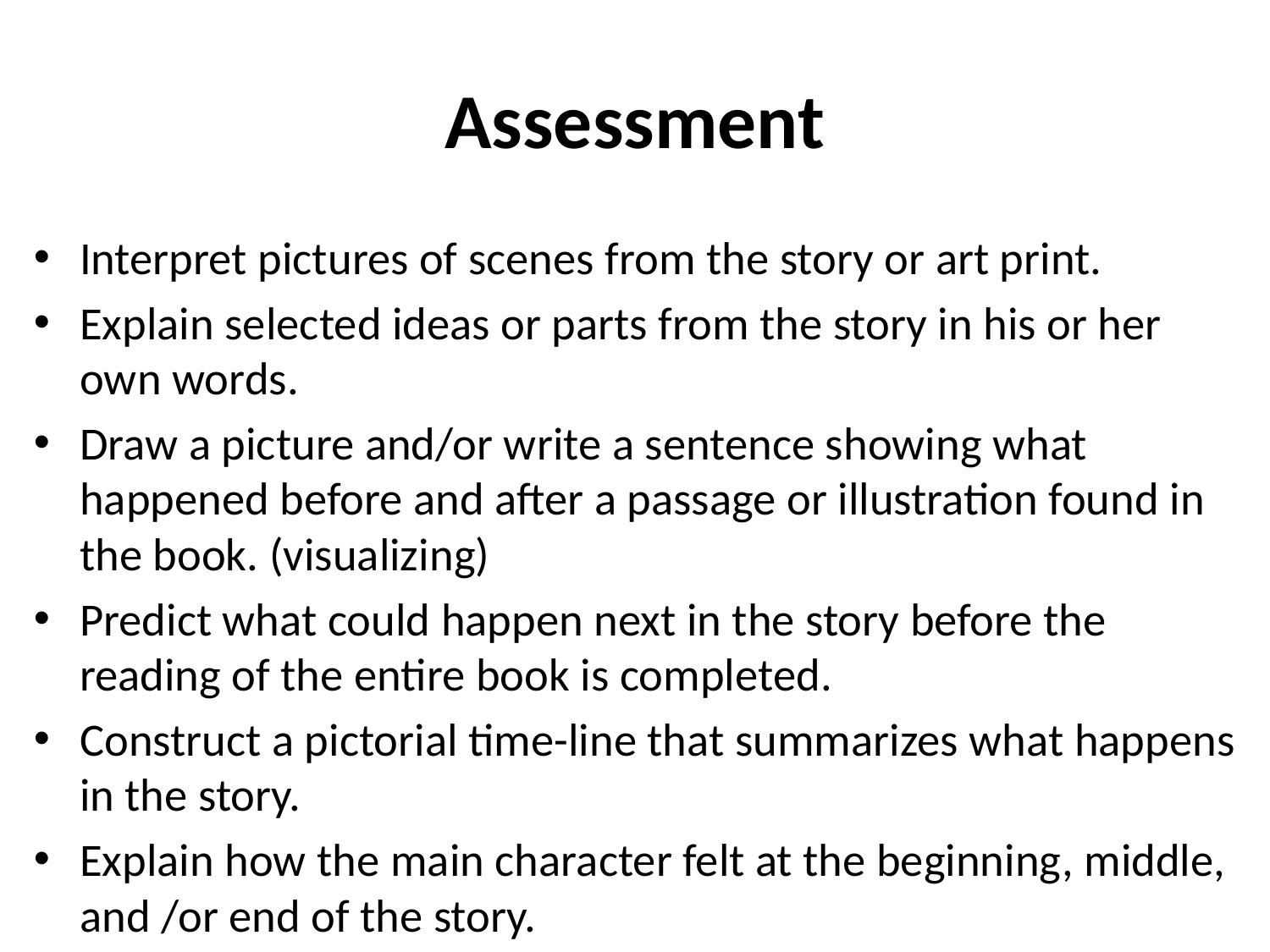

# Assessment
Interpret pictures of scenes from the story or art print.
Explain selected ideas or parts from the story in his or her own words.
Draw a picture and/or write a sentence showing what happened before and after a passage or illustration found in the book. (visualizing)
Predict what could happen next in the story before the reading of the entire book is completed.
Construct a pictorial time-line that summarizes what happens in the story.
Explain how the main character felt at the beginning, middle, and /or end of the story.